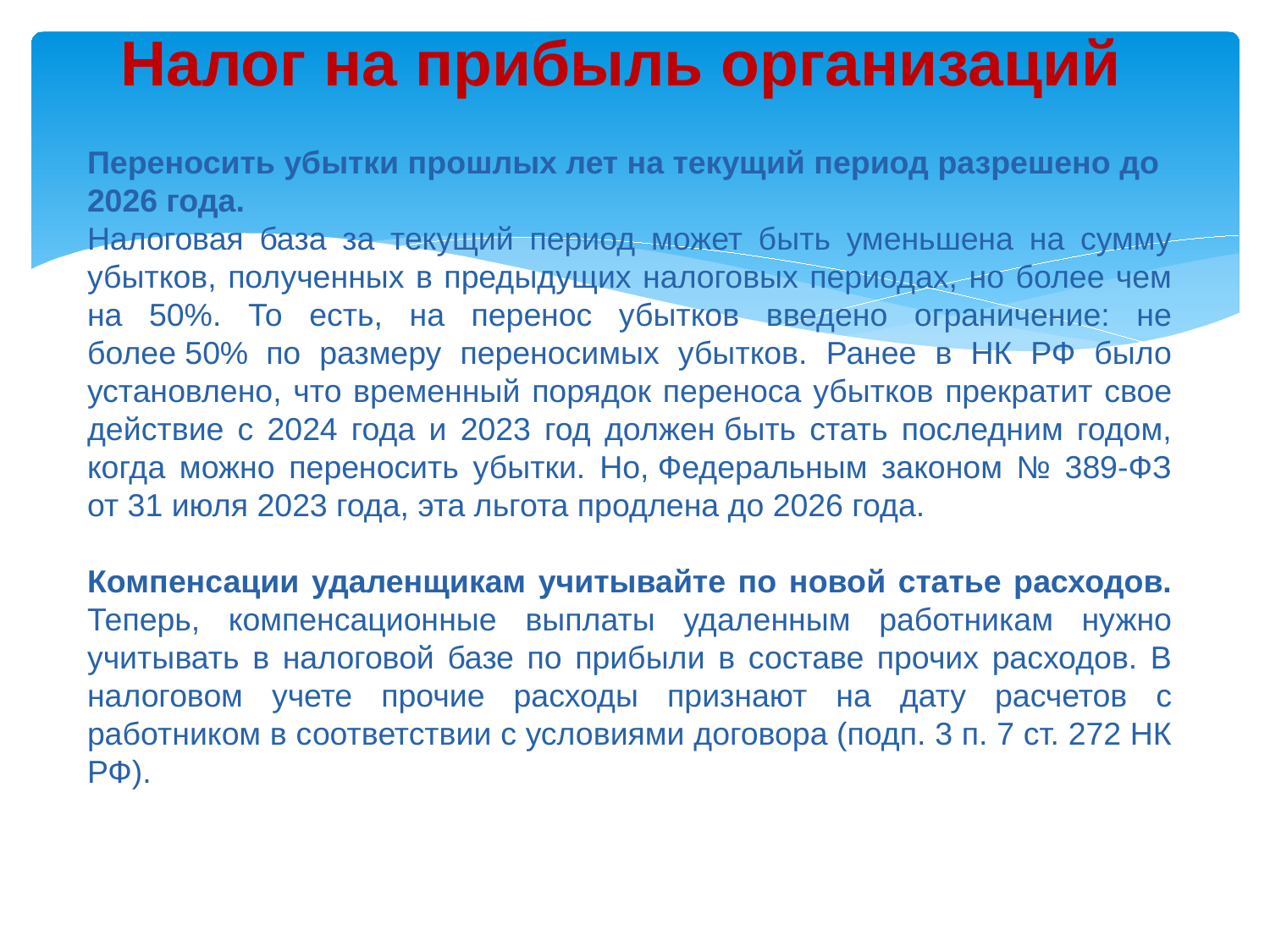

# Налог на прибыль организаций
Переносить убытки прошлых лет на текущий период разрешено до 2026 года.
Налоговая база за текущий период может быть уменьшена на сумму убытков, полученных в предыдущих налоговых периодах, но более чем на 50%. То есть, на перенос убытков введено ограничение: не более 50%  по размеру переносимых убытков. Ранее в НК РФ было установлено, что временный порядок переноса убытков прекратит свое действие с 2024 года и 2023 год должен быть стать последним годом, когда можно переносить убытки. Но, Федеральным законом № 389-ФЗ от 31 июля 2023 года, эта льгота продлена до 2026 года.

Компенсации удаленщикам учитывайте по новой статье расходов. Теперь, компенсационные выплаты удаленным работникам нужно учитывать в налоговой базе по прибыли в составе прочих расходов. В налоговом учете прочие расходы признают на дату расчетов с работником в соответствии с условиями договора (подп. 3 п. 7 ст. 272 НК РФ).